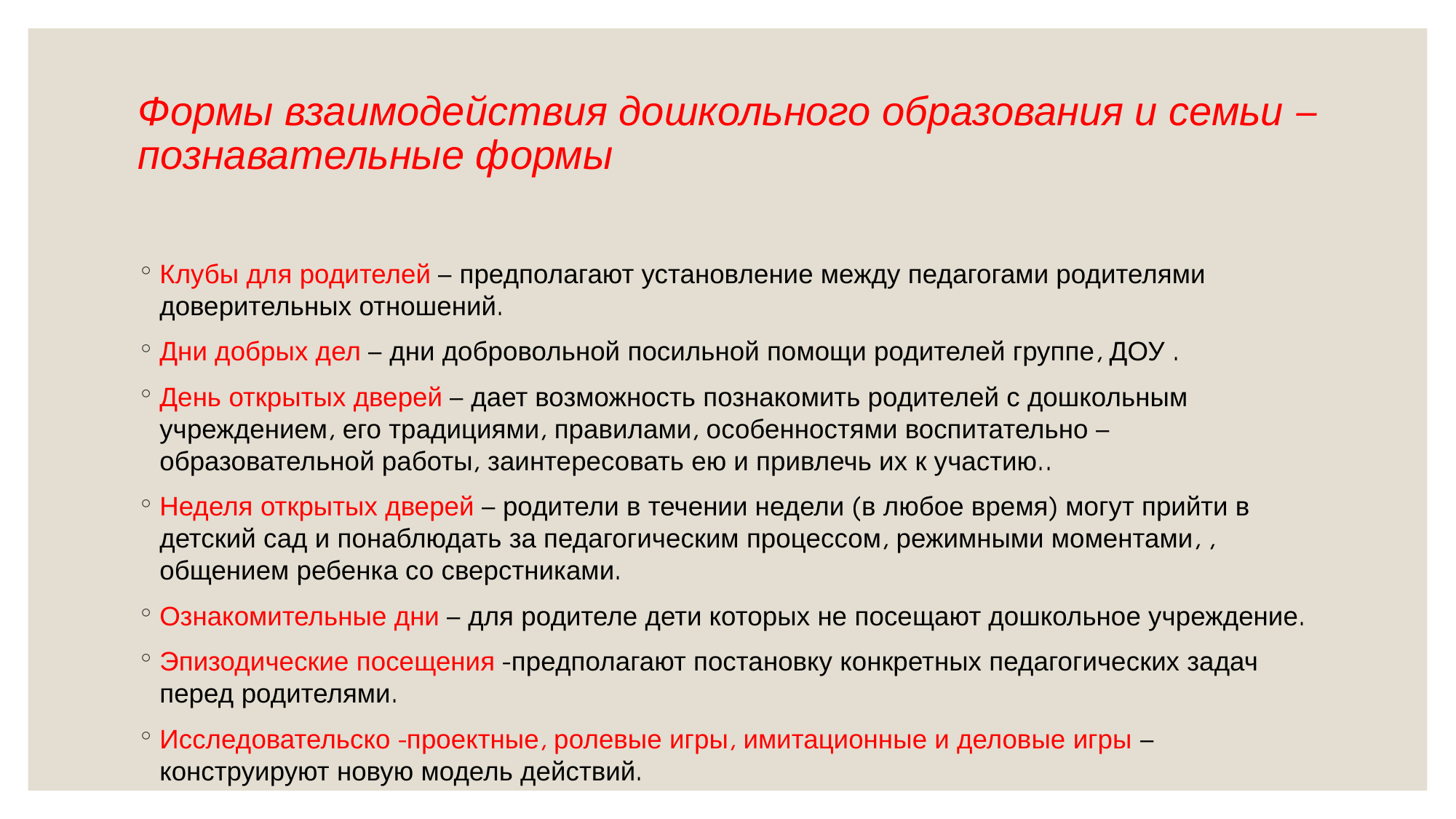

# Формы взаимодействия дошкольного образования и семьи – познавательные формы
Клубы для родителей – предполагают установление между педагогами родителями доверительных отношений.
Дни добрых дел – дни добровольной посильной помощи родителей группе, ДОУ .
День открытых дверей – дает возможность познакомить родителей с дошкольным учреждением, его традициями, правилами, особенностями воспитательно –образовательной работы, заинтересовать ею и привлечь их к участию..
Неделя открытых дверей – родители в течении недели (в любое время) могут прийти в детский сад и понаблюдать за педагогическим процессом, режимными моментами, , общением ребенка со сверстниками.
Ознакомительные дни – для родителе дети которых не посещают дошкольное учреждение.
Эпизодические посещения -предполагают постановку конкретных педагогических задач перед родителями.
Исследовательско -проектные, ролевые игры, имитационные и деловые игры – конструируют новую модель действий.